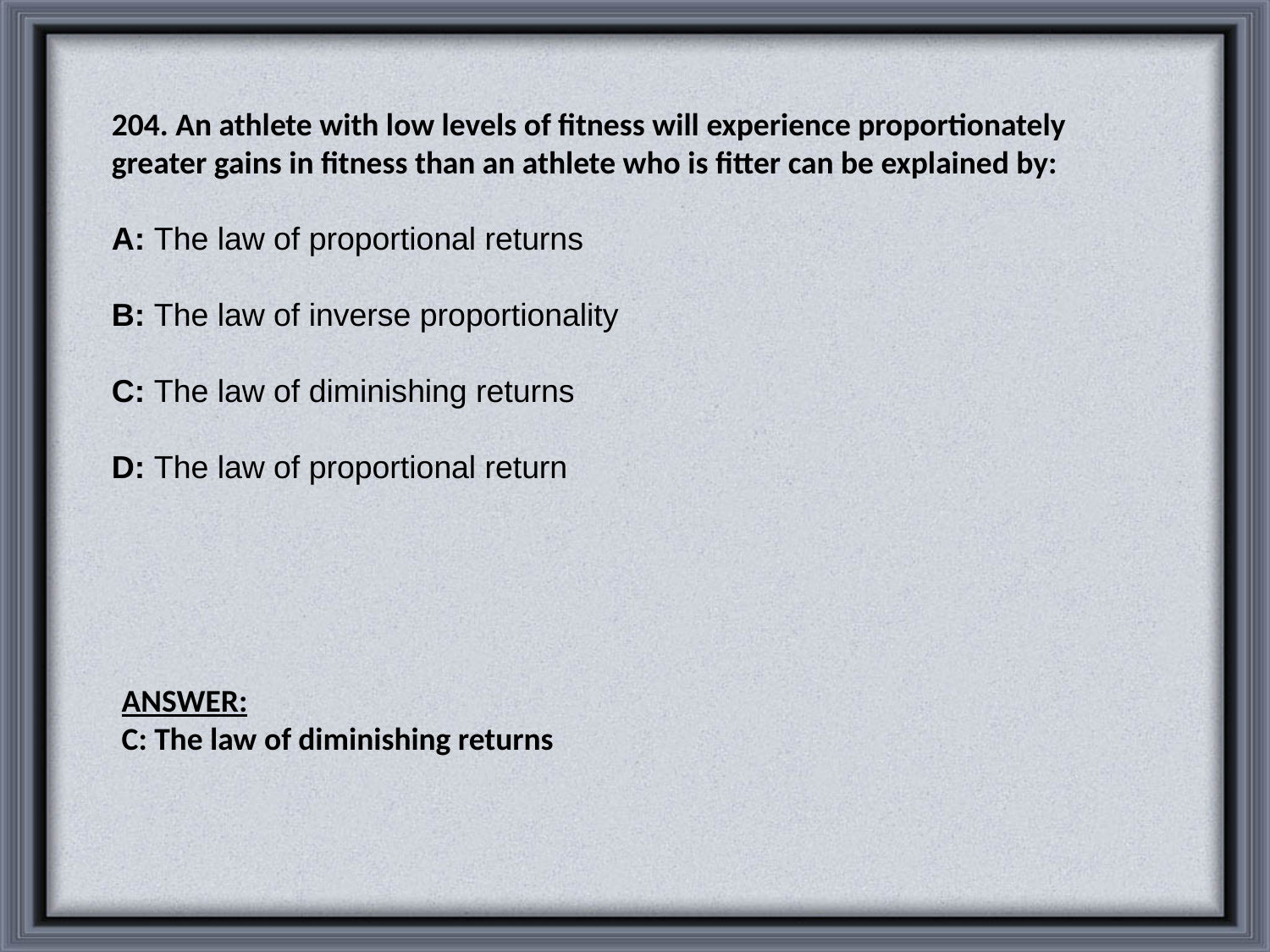

204. An athlete with low levels of fitness will experience proportionately greater gains in fitness than an athlete who is fitter can be explained by:

A: The law of proportional returns

B: The law of inverse proportionality

C: The law of diminishing returns

D: The law of proportional return

ANSWER:
C: The law of diminishing returns